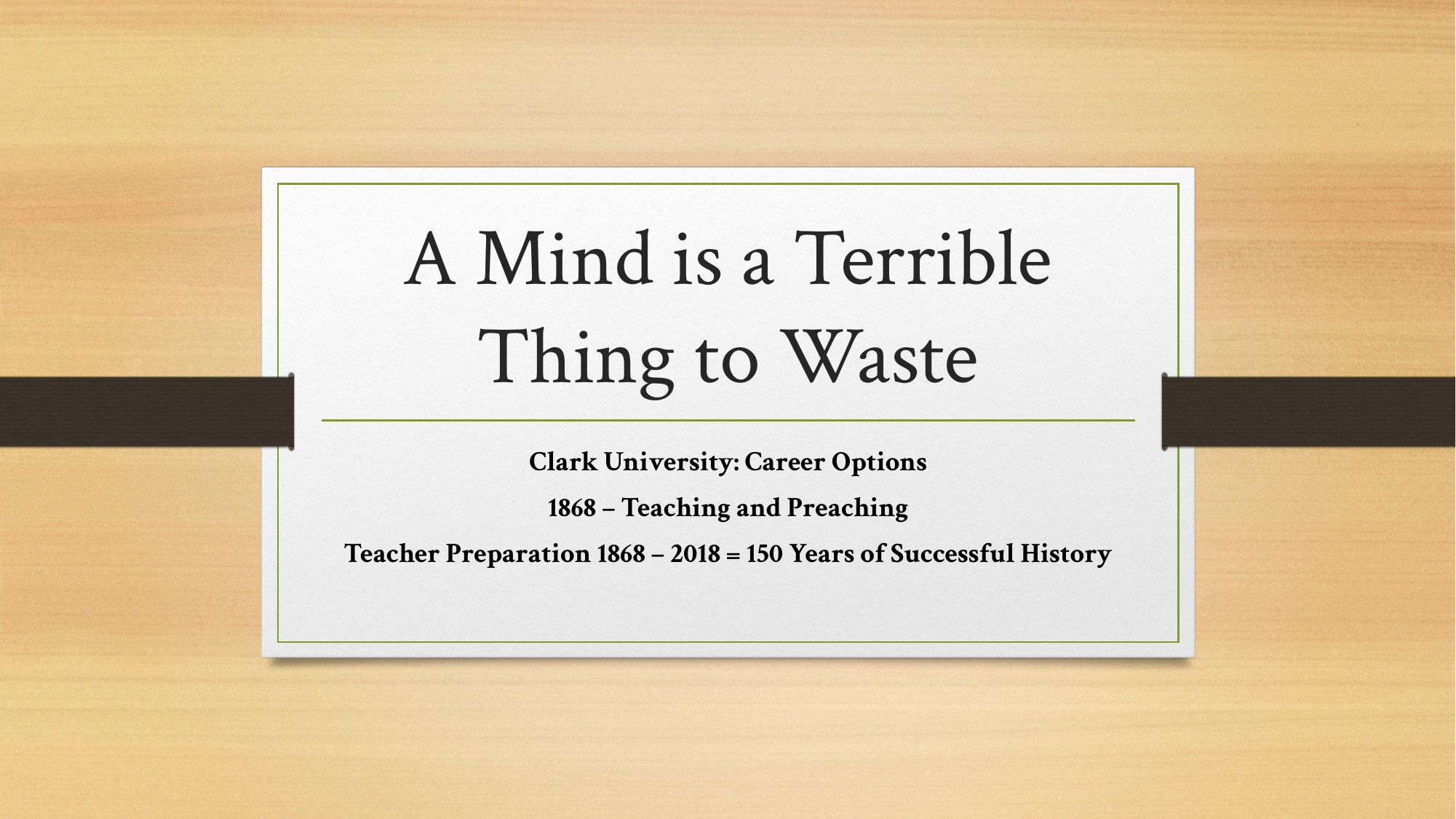

# A Mind is a Terrible Thing to Waste
Clark University: Career Options
1868 – Teaching and Preaching
Teacher Preparation 1868 – 2018 = 150 Years of Successful History